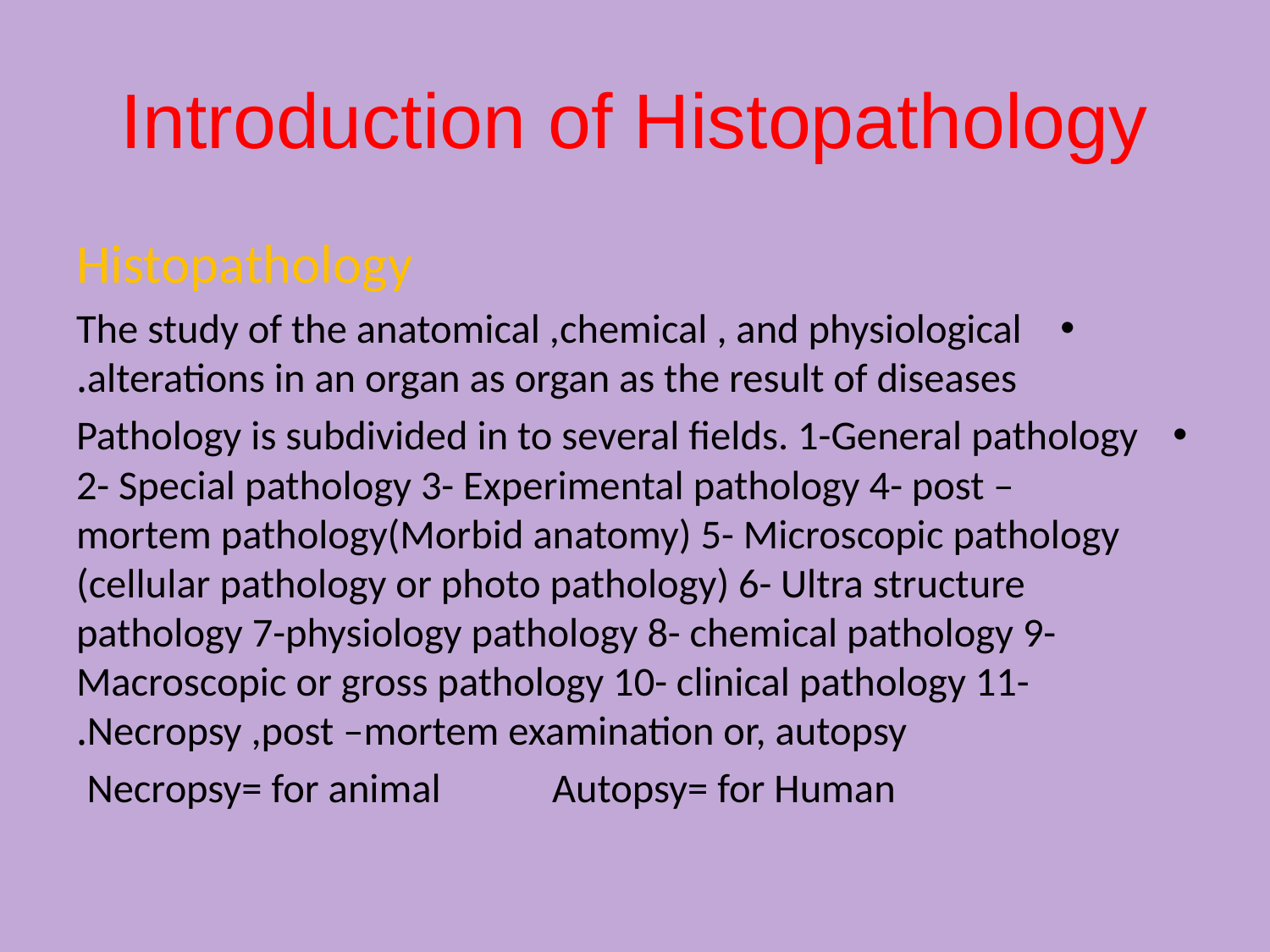

# Introduction of Histopathology
       Histopathology
The study of the anatomical ,chemical , and physiological alterations in an organ as organ as the result of diseases.
Pathology is subdivided in to several fields. 1-General pathology 2- Special pathology 3- Experimental pathology 4- post –mortem pathology(Morbid anatomy) 5- Microscopic pathology (cellular pathology or photo pathology) 6- Ultra structure pathology 7-physiology pathology 8- chemical pathology 9- Macroscopic or gross pathology 10- clinical pathology 11- Necropsy ,post –mortem examination or, autopsy.
Necropsy= for animal            Autopsy= for Human